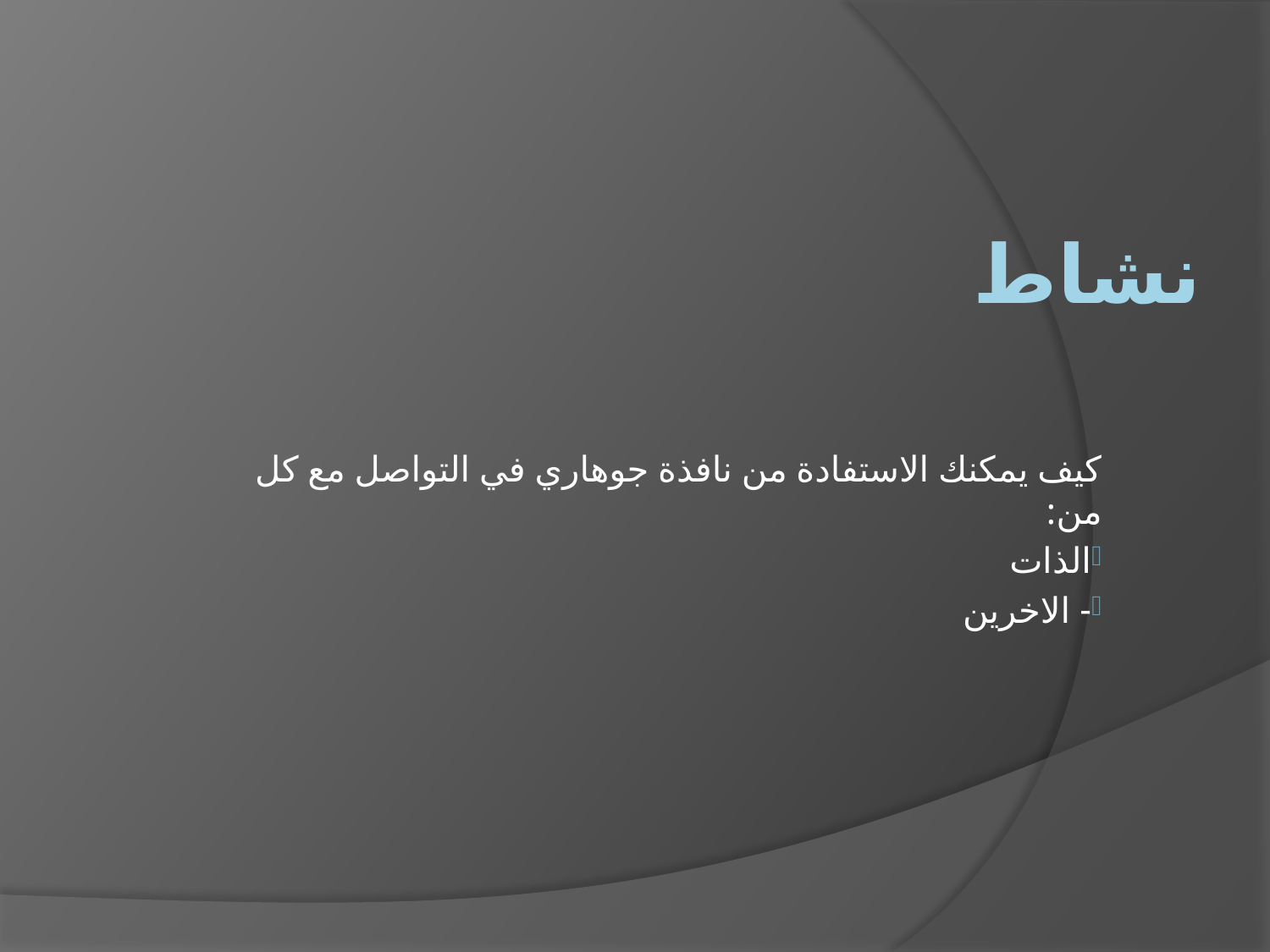

# نشاط
كيف يمكنك الاستفادة من نافذة جوهاري في التواصل مع كل من:
الذات
- الاخرين